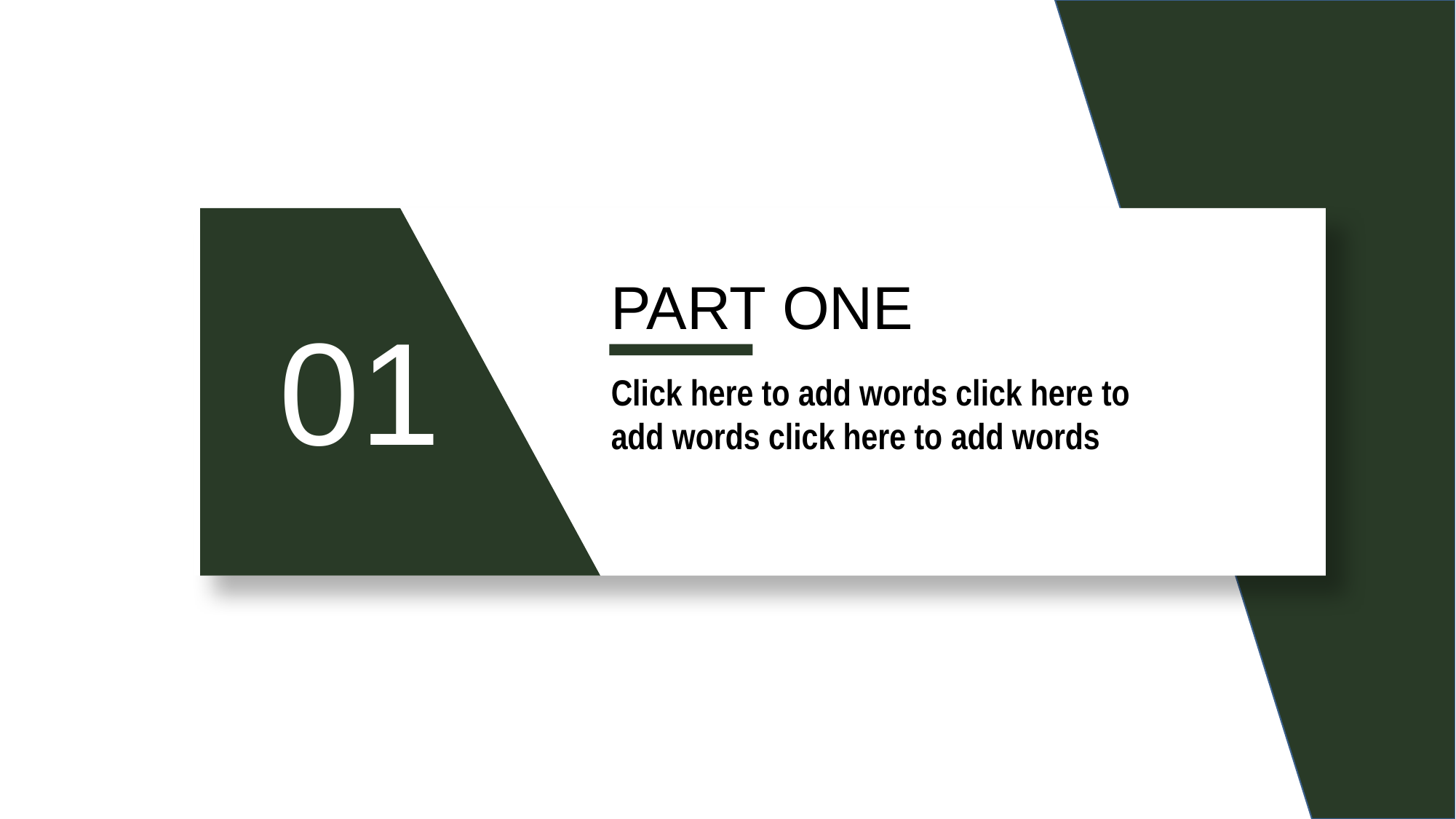

PART ONE
01

Click here to add words click here to add words click here to add words